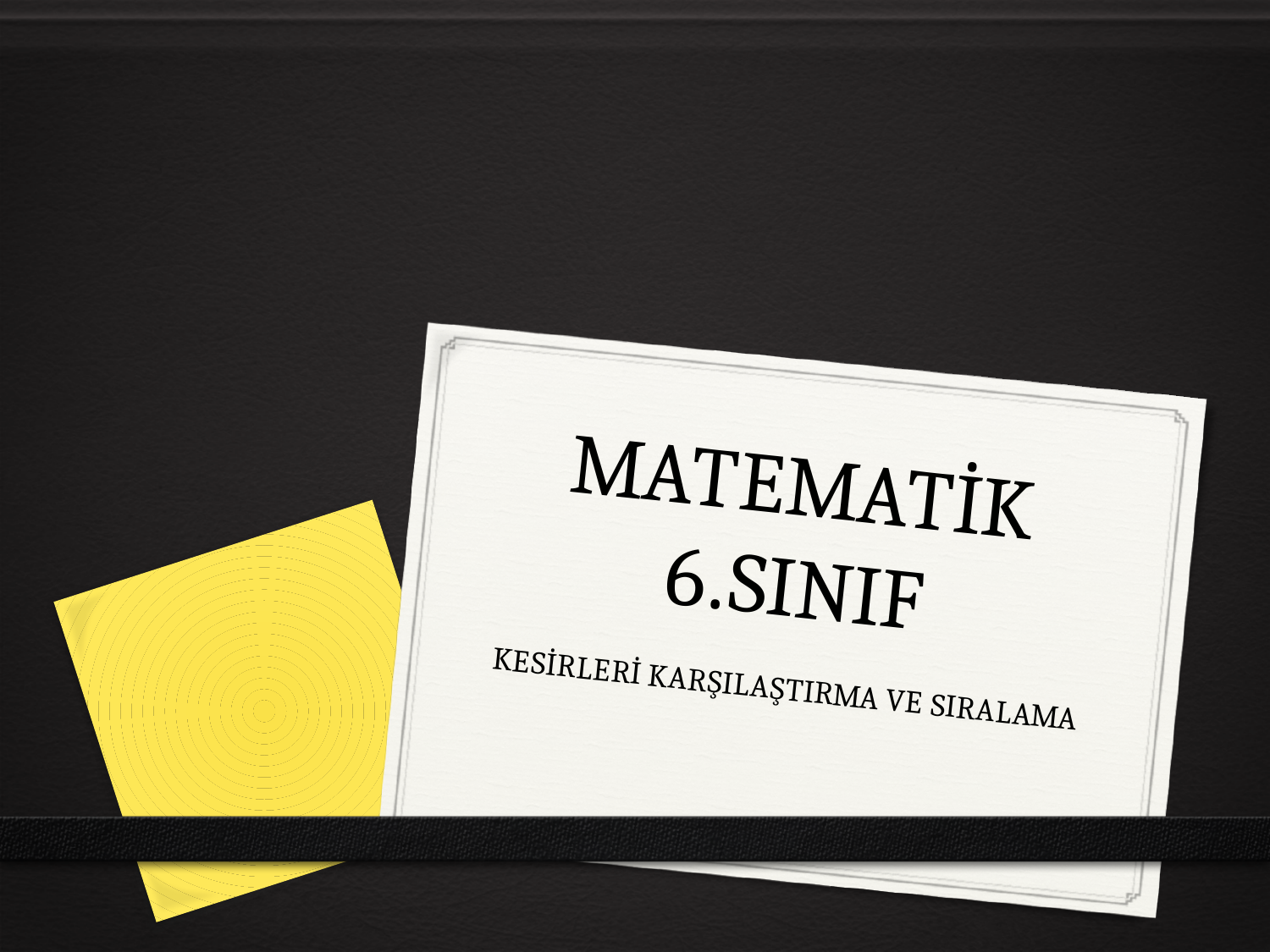

# MATEMATİK 6.SINIF
KESİRLERİ KARŞILAŞTIRMA VE SIRALAMA